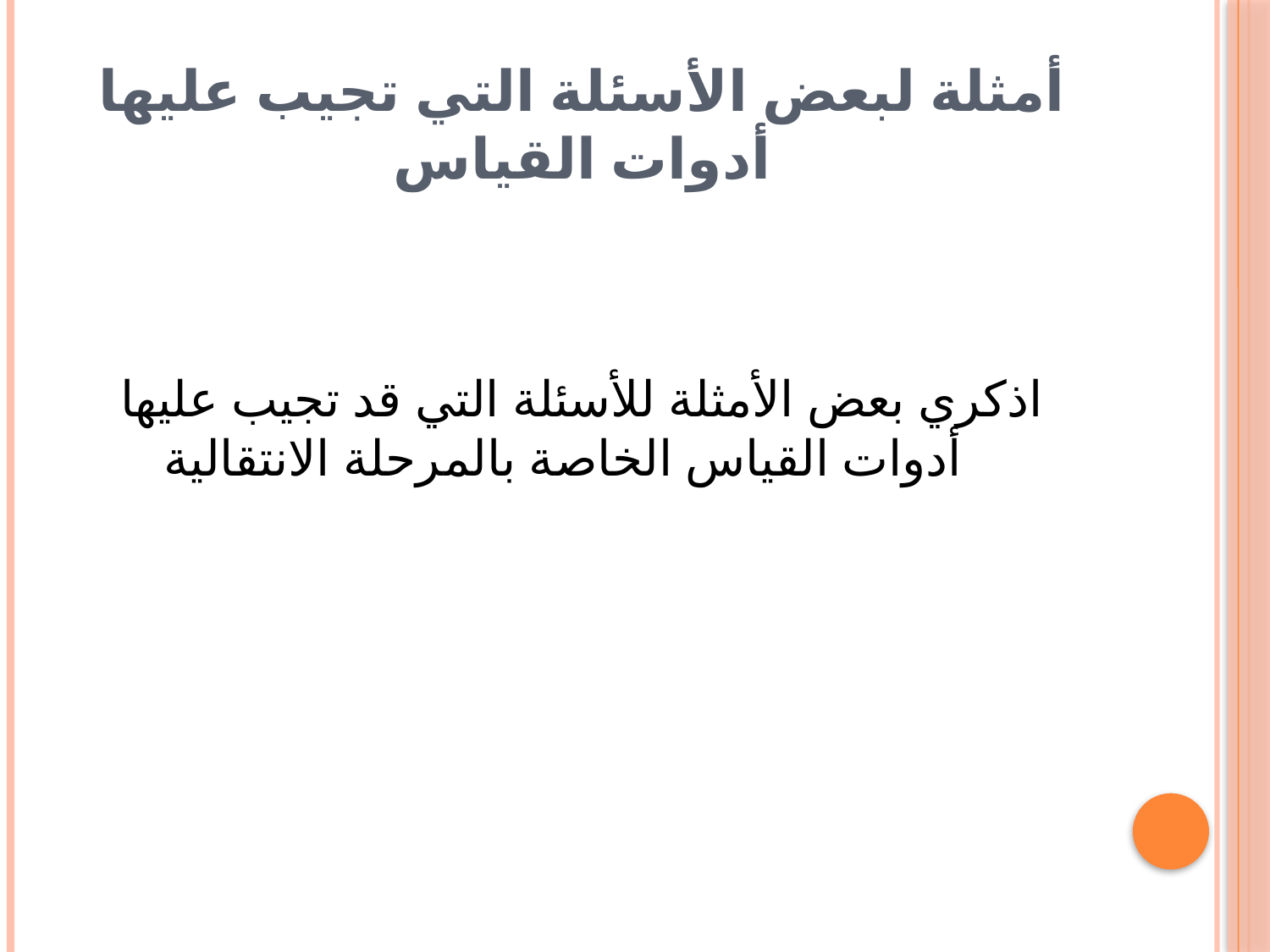

# أمثلة لبعض الأسئلة التي تجيب عليها أدوات القياس

اذكري بعض الأمثلة للأسئلة التي قد تجيب عليها أدوات القياس الخاصة بالمرحلة الانتقالية